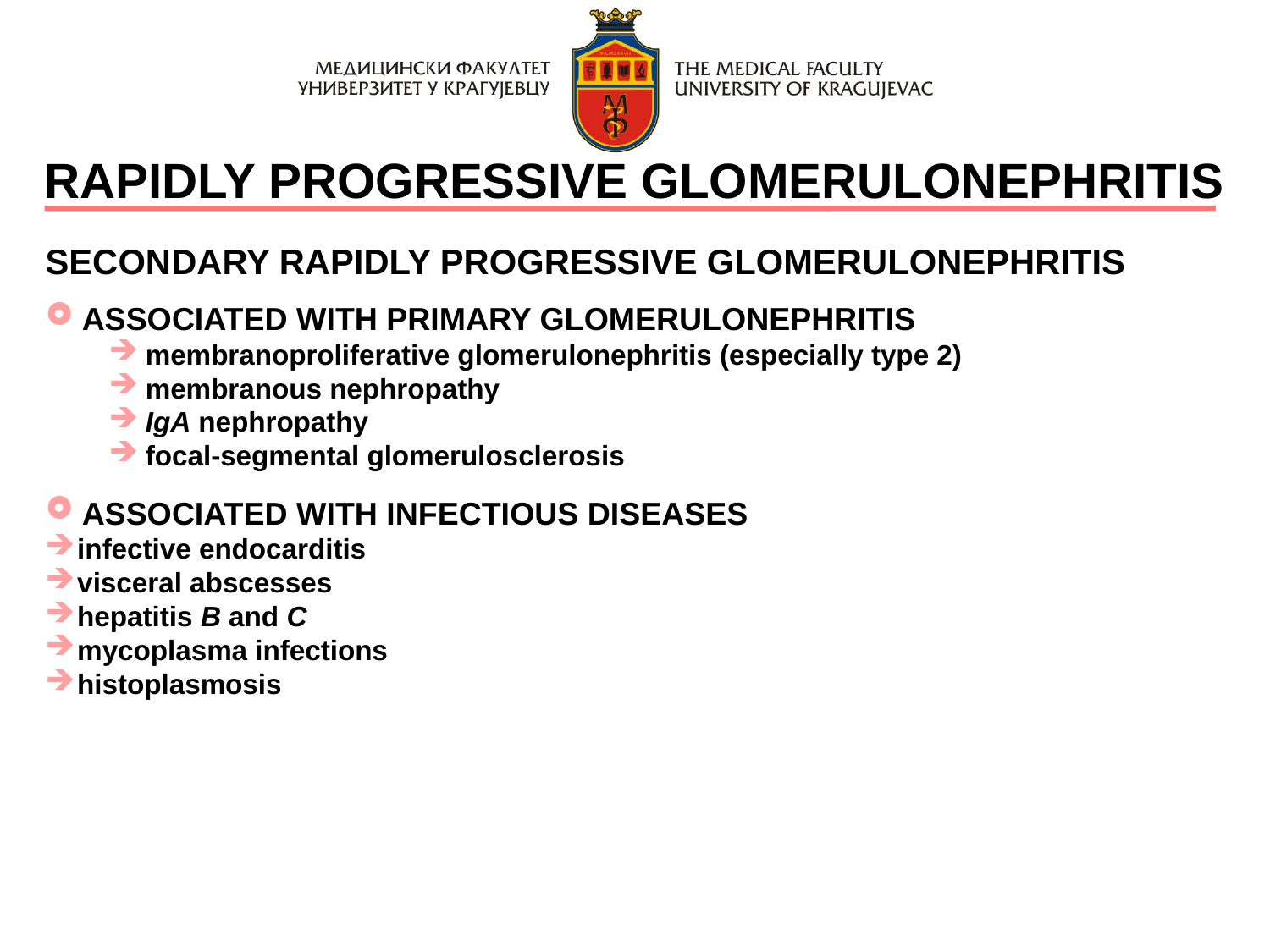

RAPIDLY PROGRESSIVE GLOMERULONEPHRITIS

SECONDARY RAPIDLY PROGRESSIVE GLOMERULONEPHRITIS

ASSOCIATED WITH PRIMARY GLOMERULONEPHRITIS
membranoproliferative glomerulonephritis (especially type 2)
membranous nephropathy
IgA nephropathy
focal-segmental glomerulosclerosis

ASSOCIATED WITH INFECTIOUS DISEASES
infective endocarditis
visceral abscesses
hepatitis B and C
mycoplasma infections
histoplasmosis